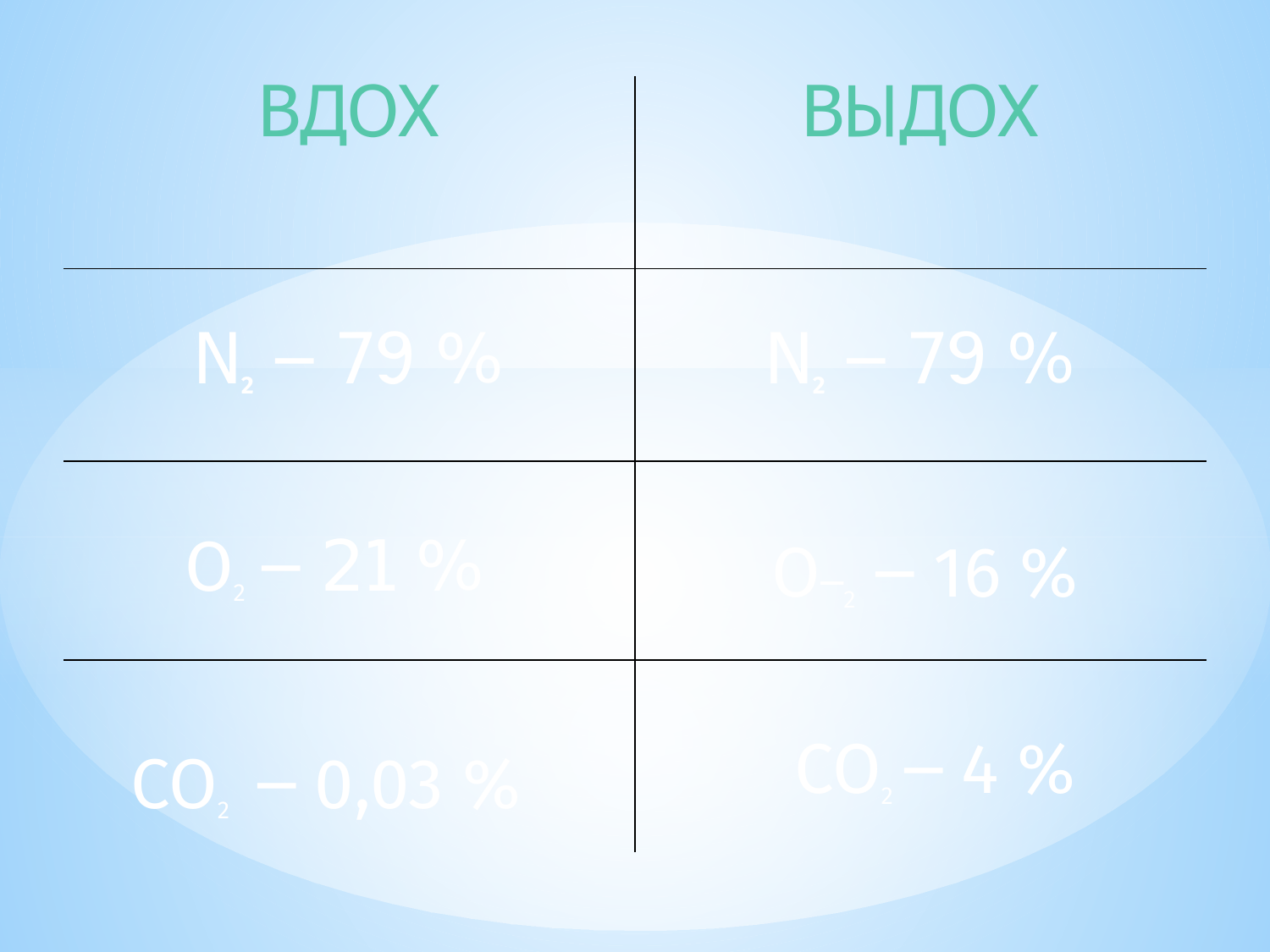

| ВДОХ | ВЫДОХ |
| --- | --- |
| N2 – 79 % | N2 – 79 % |
|  |  |
|  |  |
О2 – 21 %
О–2 – 16 %
СО2 – 0,03 %
СО2 – 4 %